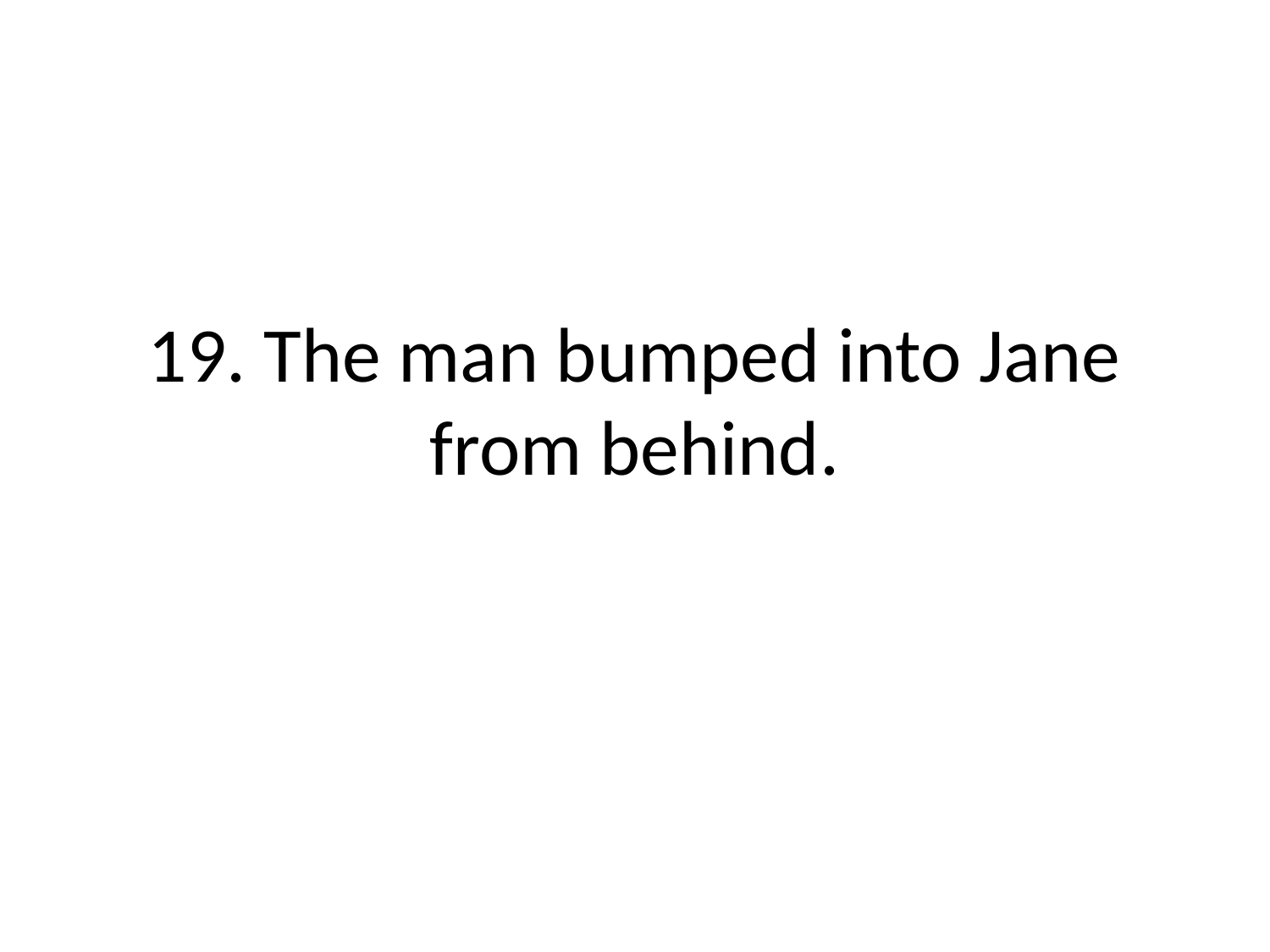

# 19. The man bumped into Jane from behind.